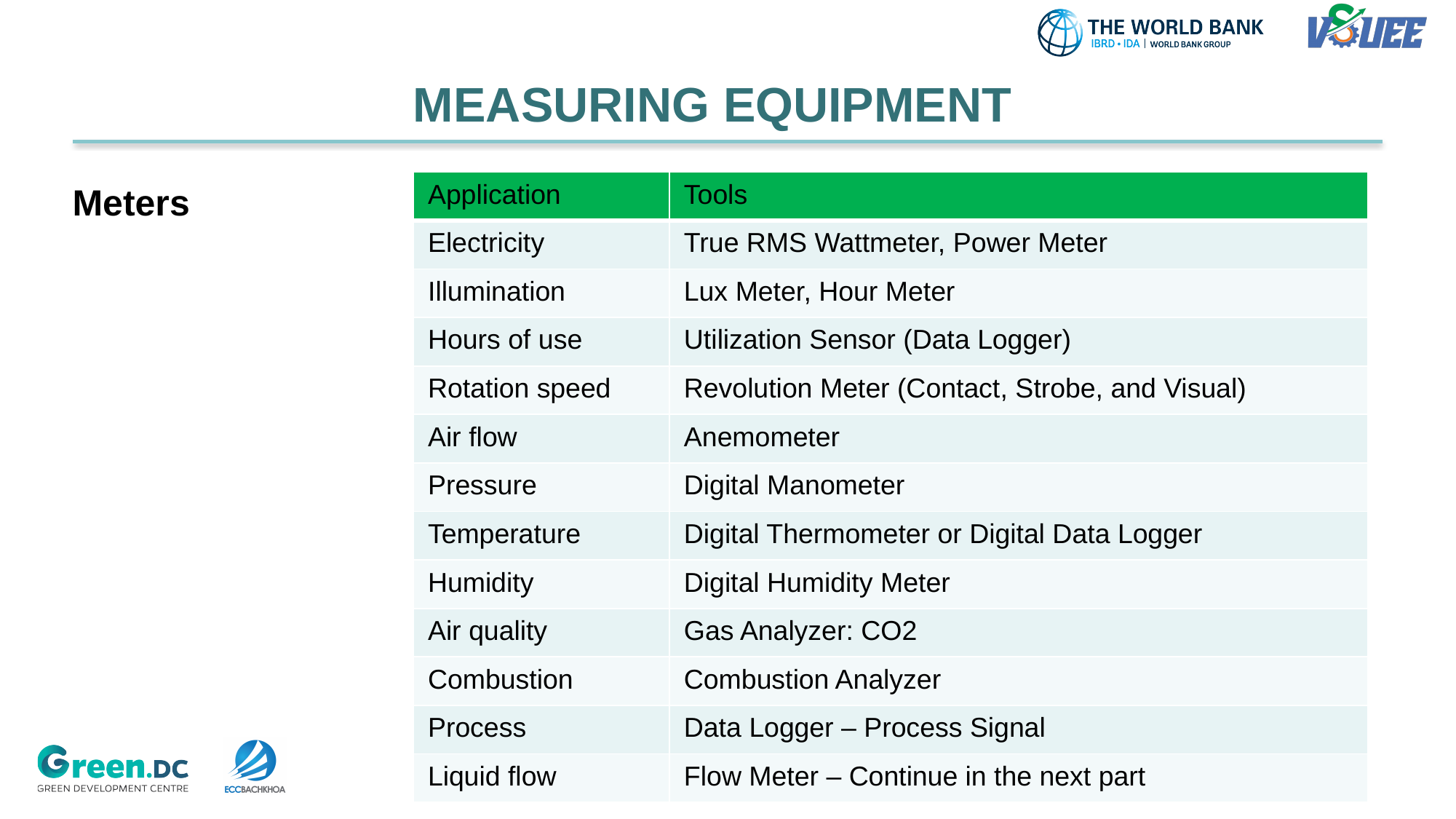

# MEASURING EQUIPMENT
Meters
| Application | Tools |
| --- | --- |
| Electricity | True RMS Wattmeter, Power Meter |
| Illumination | Lux Meter, Hour Meter |
| Hours of use | Utilization Sensor (Data Logger) |
| Rotation speed | Revolution Meter (Contact, Strobe, and Visual) |
| Air flow | Anemometer |
| Pressure | Digital Manometer |
| Temperature | Digital Thermometer or Digital Data Logger |
| Humidity | Digital Humidity Meter |
| Air quality | Gas Analyzer: CO2 |
| Combustion | Combustion Analyzer |
| Process | Data Logger – Process Signal |
| Liquid flow | Flow Meter – Continue in the next part |